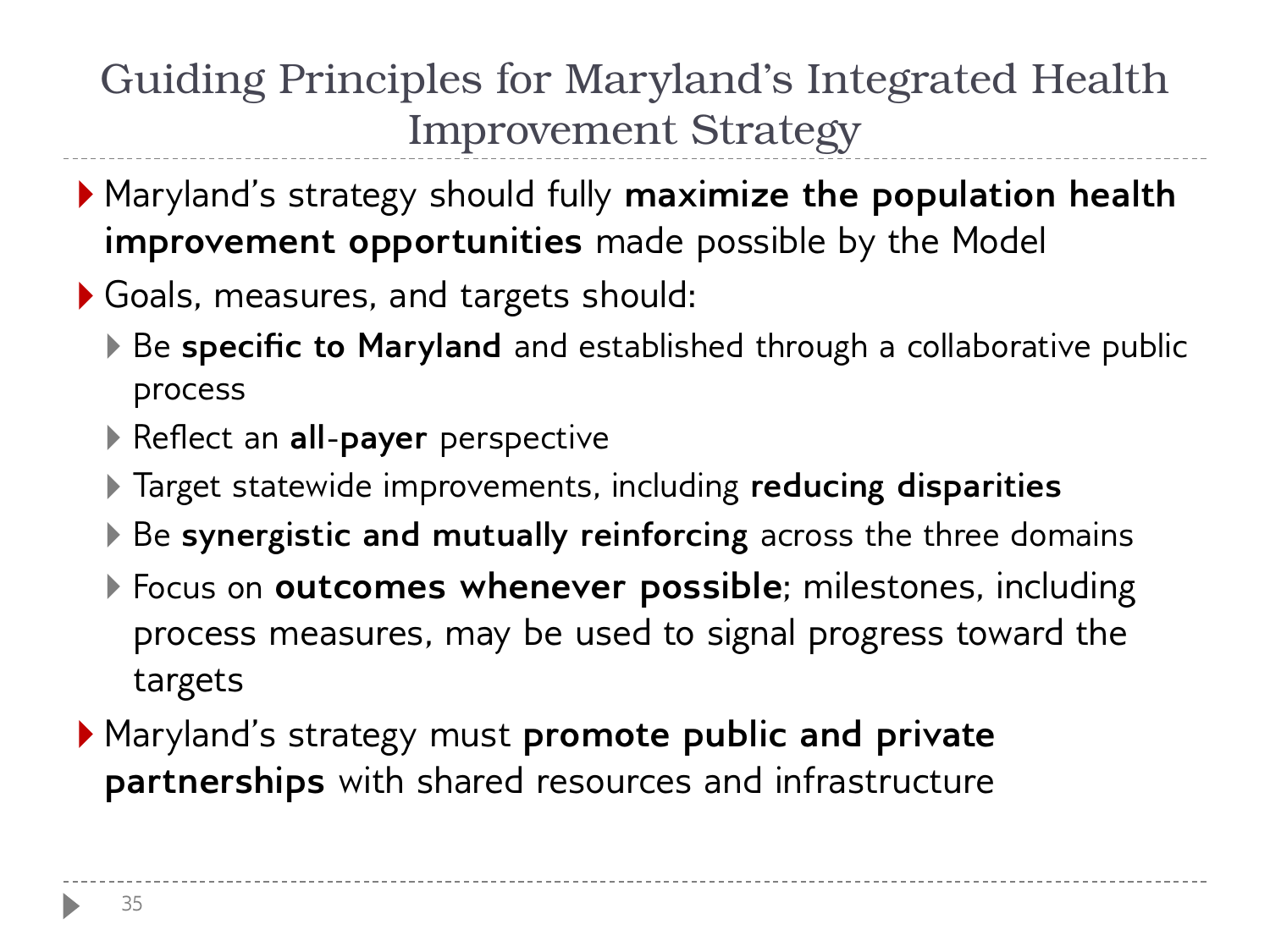

# Guiding Principles for Maryland’s Integrated Health Improvement Strategy
Maryland’s strategy should fully maximize the population health improvement opportunities made possible by the Model
Goals, measures, and targets should:
Be specific to Maryland and established through a collaborative public process
Reflect an all-payer perspective
Target statewide improvements, including reducing disparities
Be synergistic and mutually reinforcing across the three domains
Focus on outcomes whenever possible; milestones, including process measures, may be used to signal progress toward the targets
Maryland’s strategy must promote public and private partnerships with shared resources and infrastructure